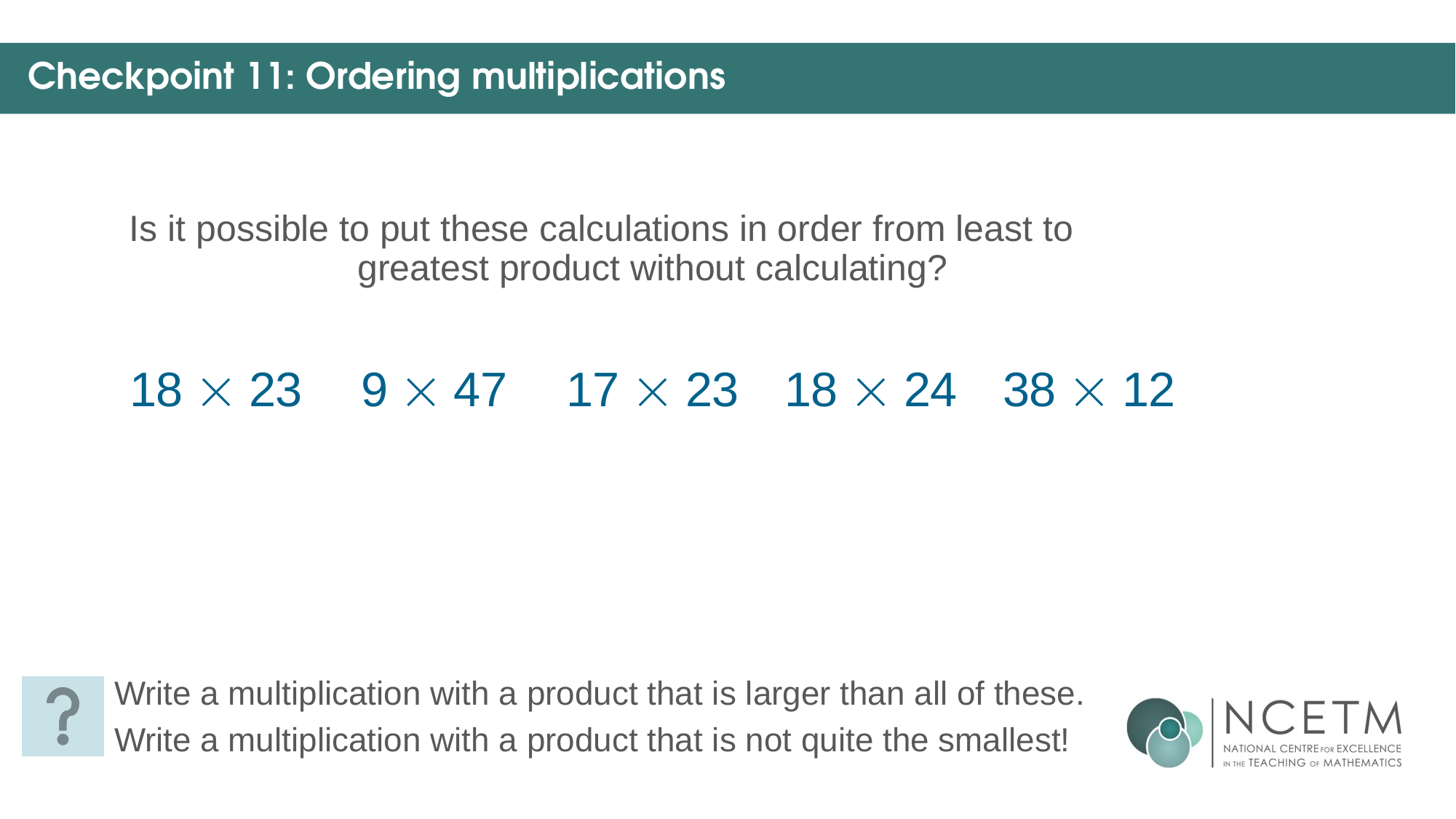

Checkpoint 11: Ordering multiplications

Is it possible to put these calculations in order from least to           greatest product without calculating?

18 × 23 	 9 × 47 	17 × 23	18 × 24	38 × 12

Write a multiplication with a product that is larger than all of these.
Write a multiplication with a product that is not quite the smallest!